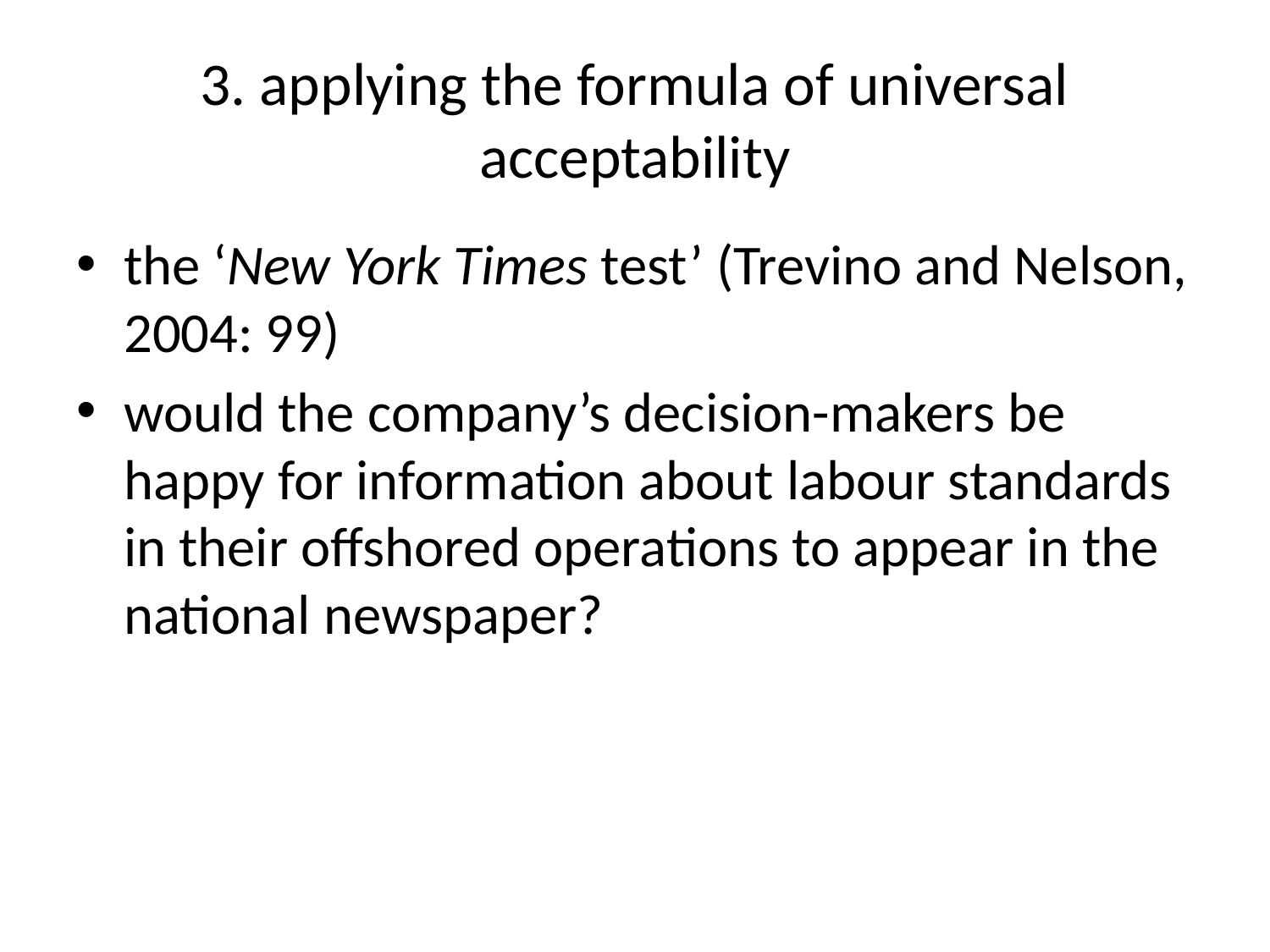

# 3. applying the formula of universal acceptability
the ‘New York Times test’ (Trevino and Nelson, 2004: 99)
would the company’s decision-makers be happy for information about labour standards in their offshored operations to appear in the national newspaper?